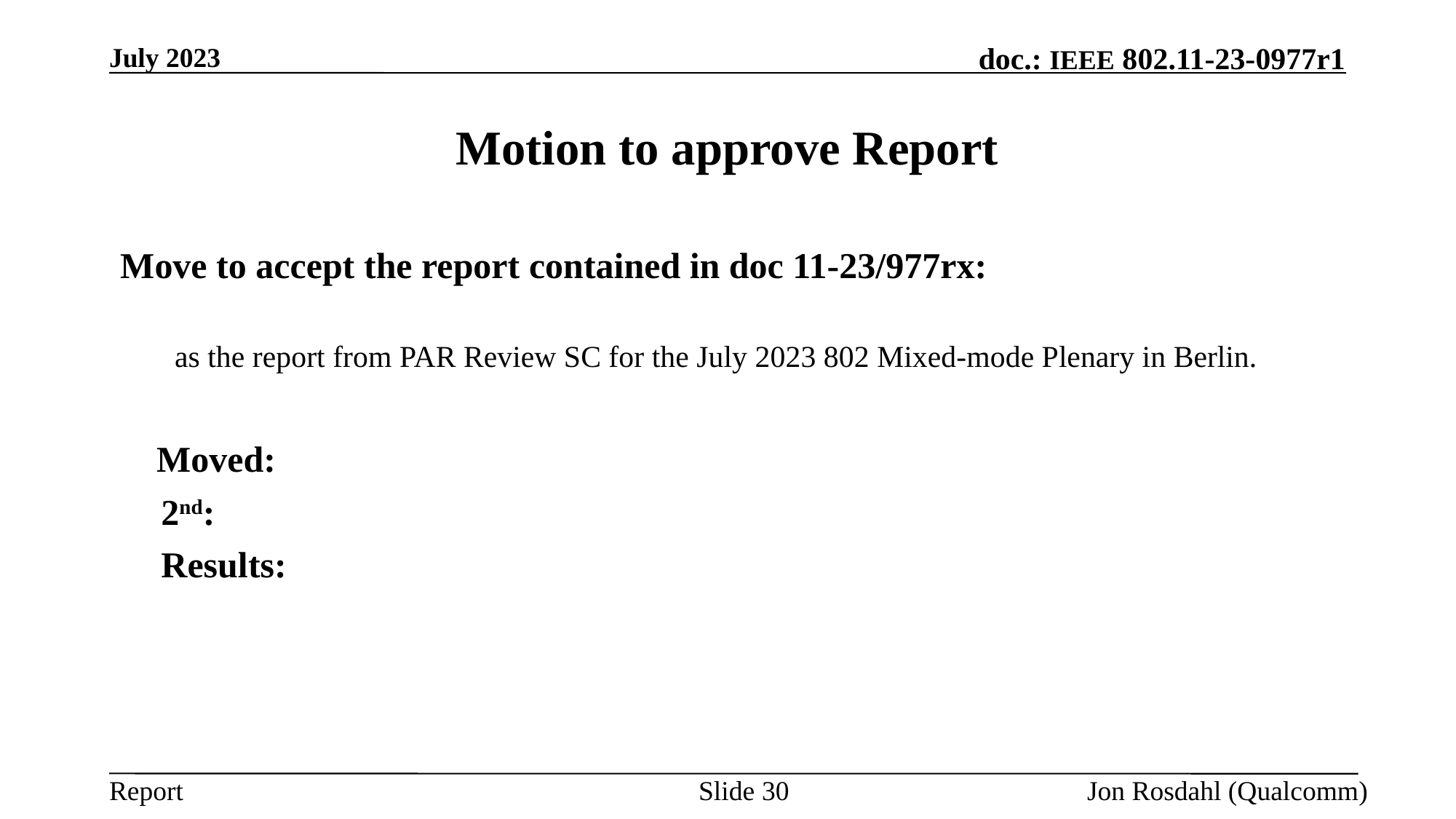

July 2023
# Motion to approve Report
Move to accept the report contained in doc 11-23/977rx:

as the report from PAR Review SC for the July 2023 802 Mixed-mode Plenary in Berlin.

    Moved:
	2nd:
	Results:
Slide 30
Jon Rosdahl (Qualcomm)